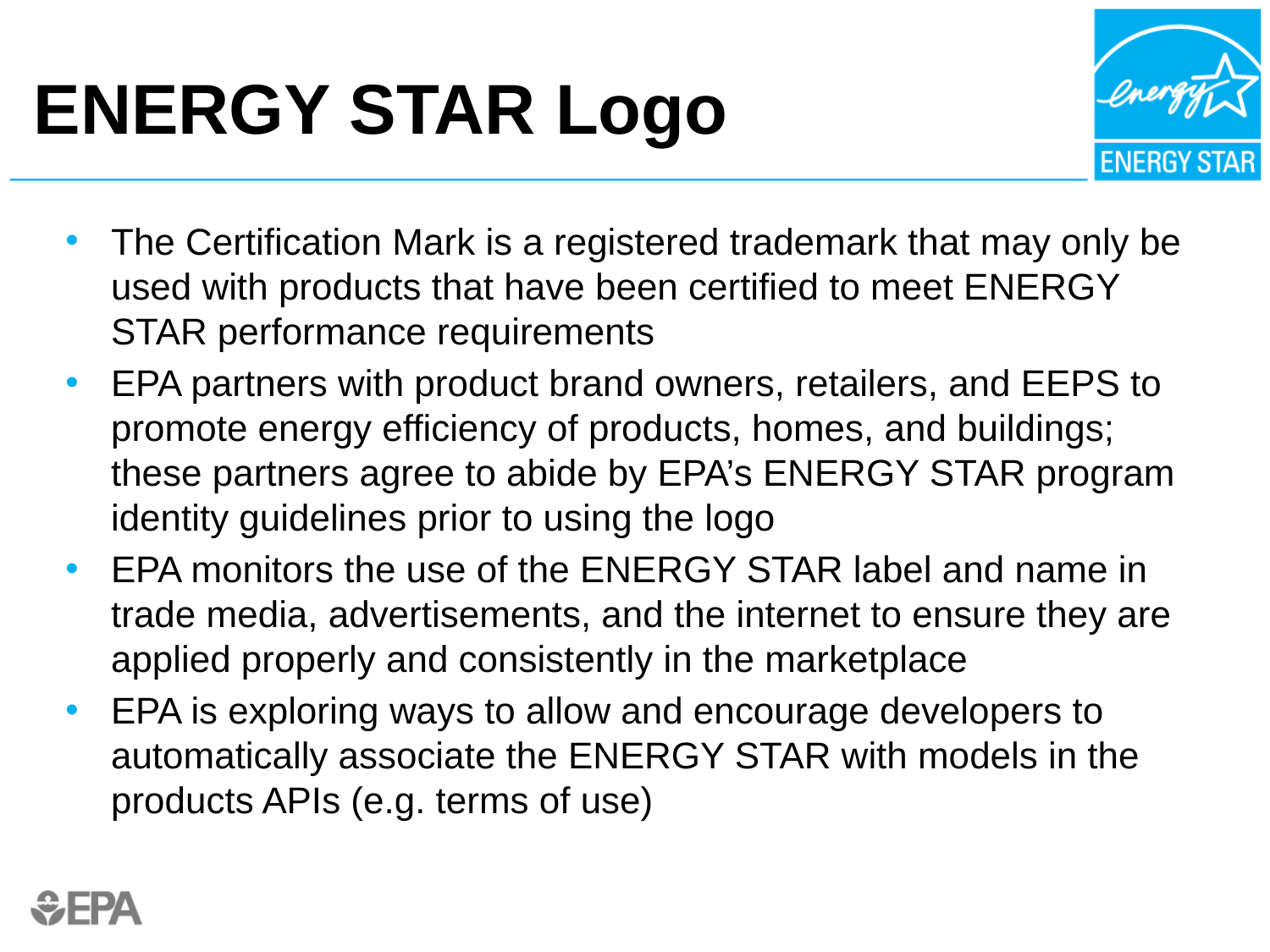

# ENERGY STAR Logo
The Certification Mark is a registered trademark that may only be used with products that have been certified to meet ENERGY STAR performance requirements
EPA partners with product brand owners, retailers, and EEPS to promote energy efficiency of products, homes, and buildings; these partners agree to abide by EPA’s ENERGY STAR program identity guidelines prior to using the logo
EPA monitors the use of the ENERGY STAR label and name in trade media, advertisements, and the internet to ensure they are applied properly and consistently in the marketplace
EPA is exploring ways to allow and encourage developers to automatically associate the ENERGY STAR with models in the products APIs (e.g. terms of use)